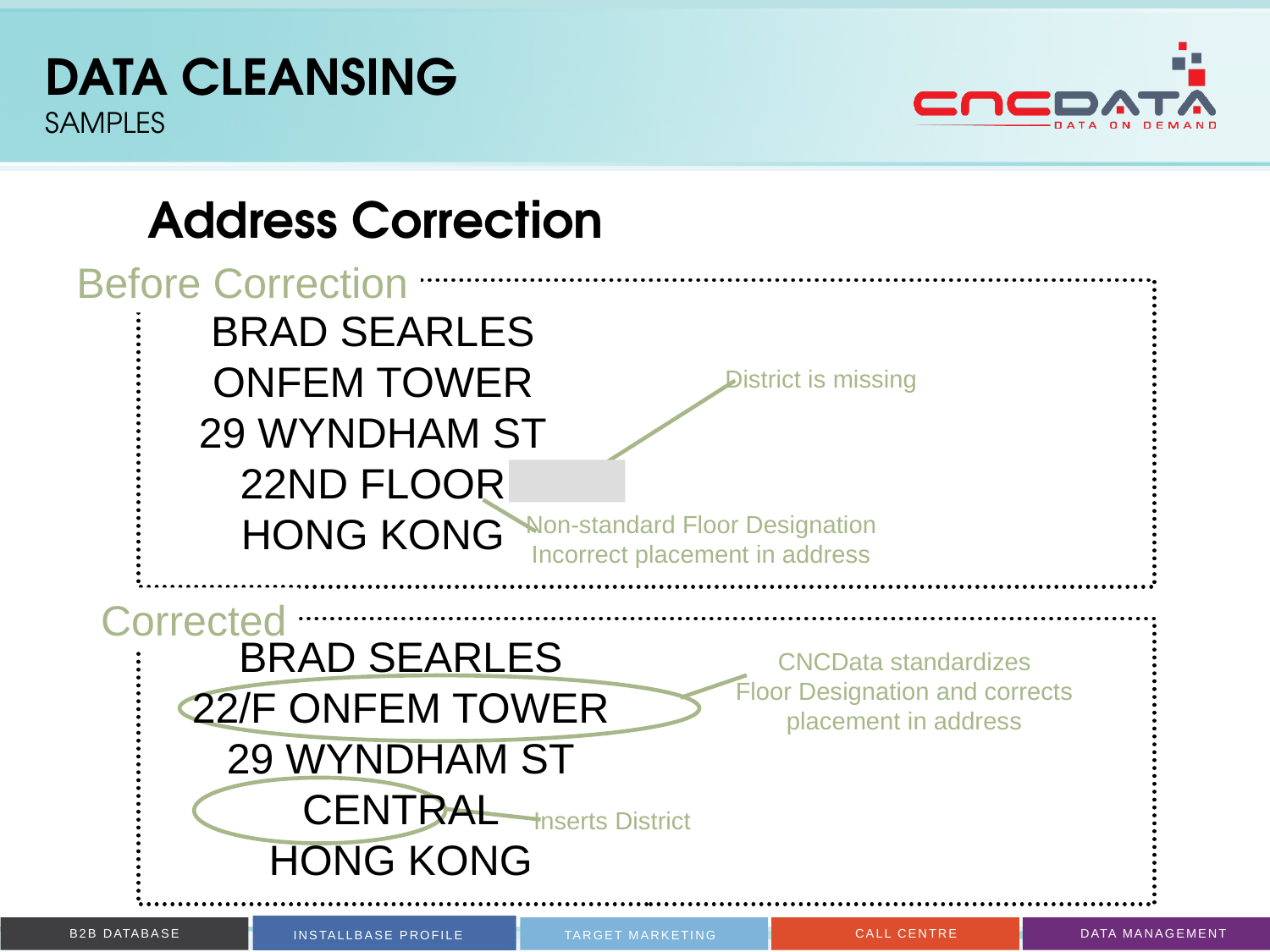

# DATA CLEANSING SAMPLES
Address Correction
Before Correction

BRAD SEARLES
ONFEM TOWER
29 WYNDHAM ST
22ND FLOOR
HONG KONG
District is missing

Non-standard Floor Designation
Incorrect placement in address
Corrected

BRAD SEARLES
22/F ONFEM TOWER
29 WYNDHAM ST
CENTRAL
HONG KONG
CNCData standardizes
Floor Designation and corrects
placement in address

Inserts District